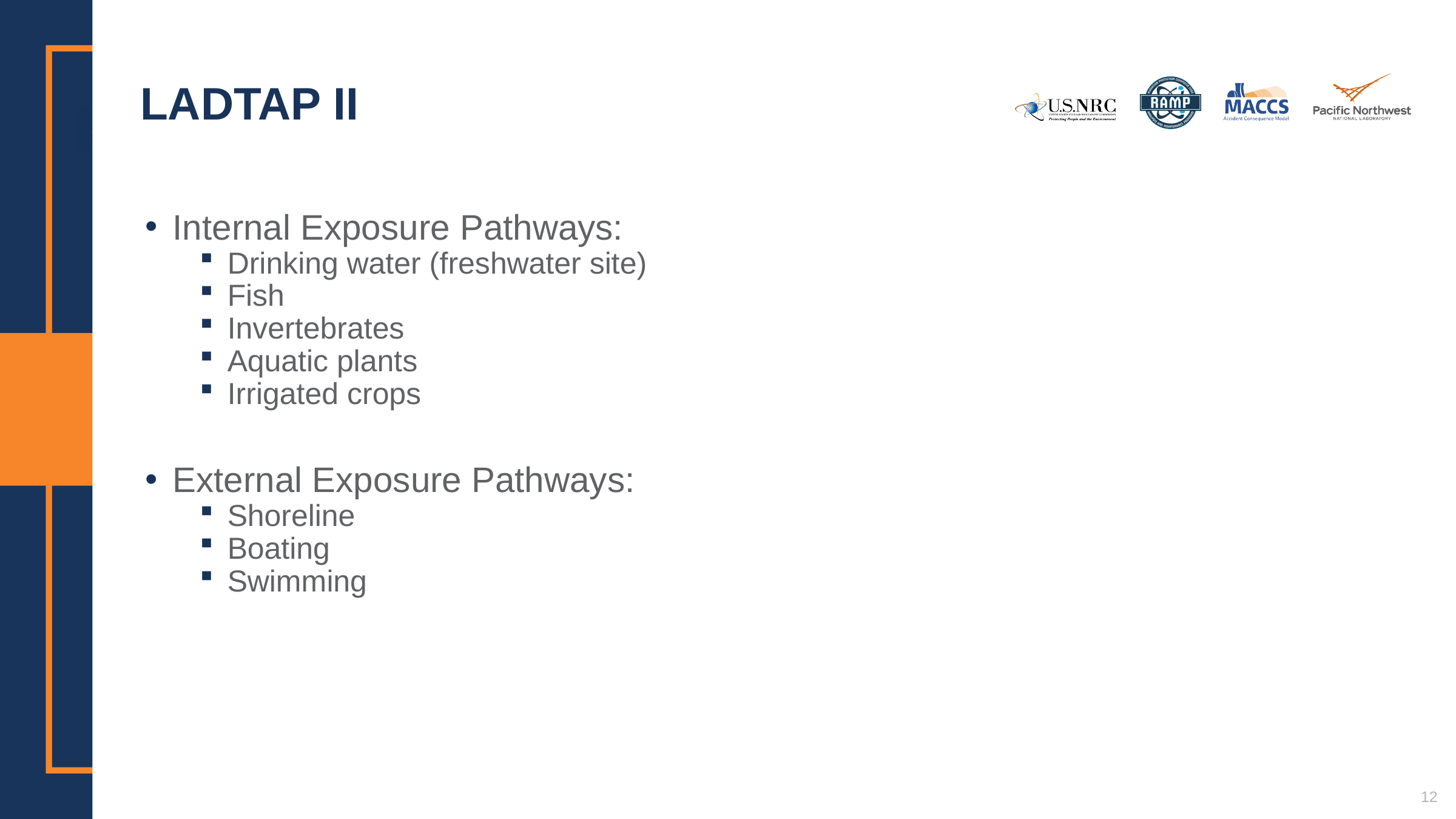

# LADTAP II
Internal Exposure Pathways:
Drinking water (freshwater site)
Fish
Invertebrates
Aquatic plants
Irrigated crops

External Exposure Pathways:
Shoreline
Boating
Swimming
12